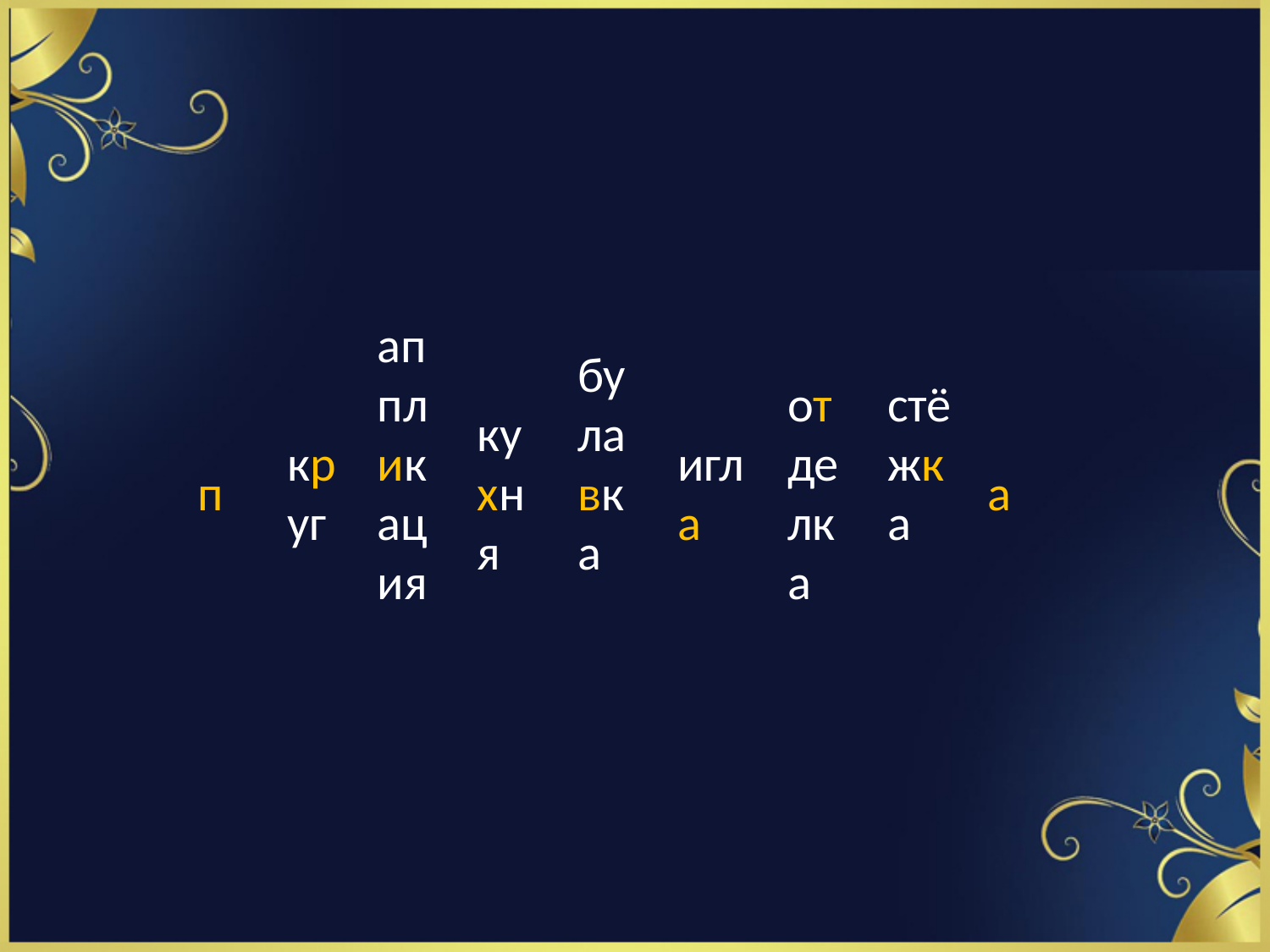

п
   круг
аппликация
  кухня
булавка
 игла
   отделка
стёжка
    а